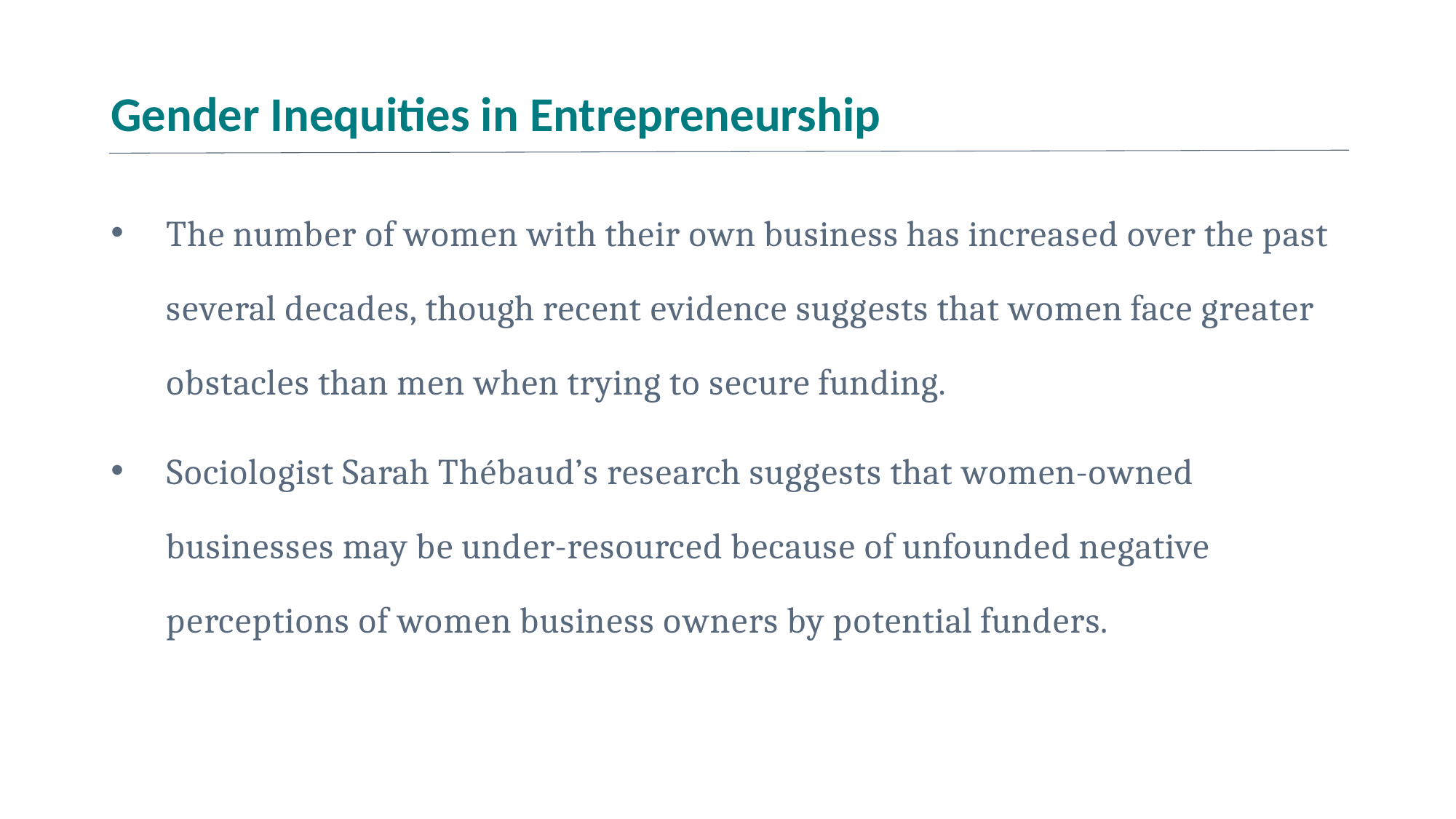

# Gender Inequities in Entrepreneurship
The number of women with their own business has increased over the past several decades, though recent evidence suggests that women face greater obstacles than men when trying to secure funding.
Sociologist Sarah Thébaud’s research suggests that women-owned businesses may be under-resourced because of unfounded negative perceptions of women business owners by potential funders.